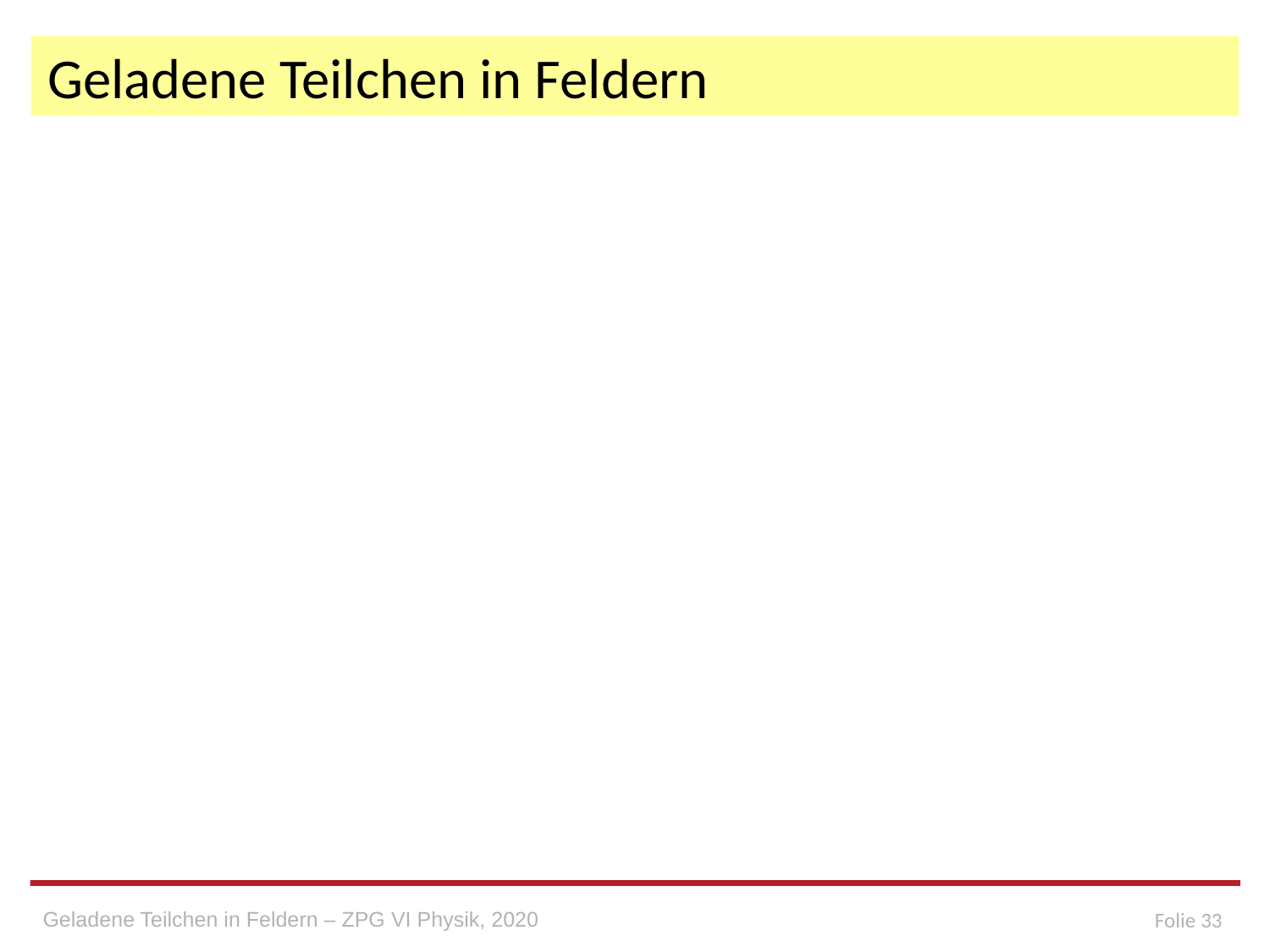

# Geladene Teilchen in Feldern

Geladene Teilchen in Feldern – ZPG VI Physik, 2020
Folie 33